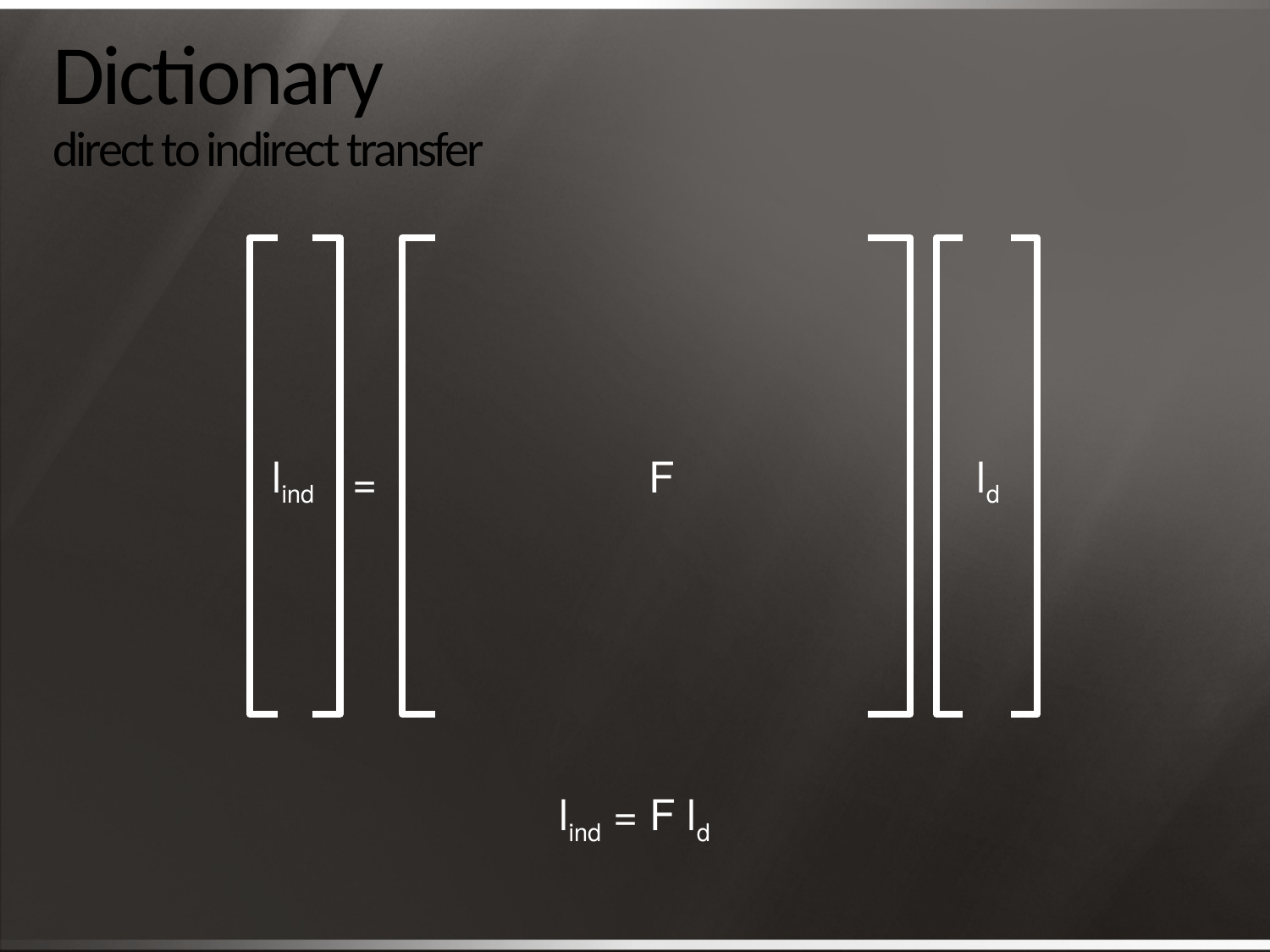

# Dictionary direct to indirect transfer

lind
=

F

ld
lind = F ld